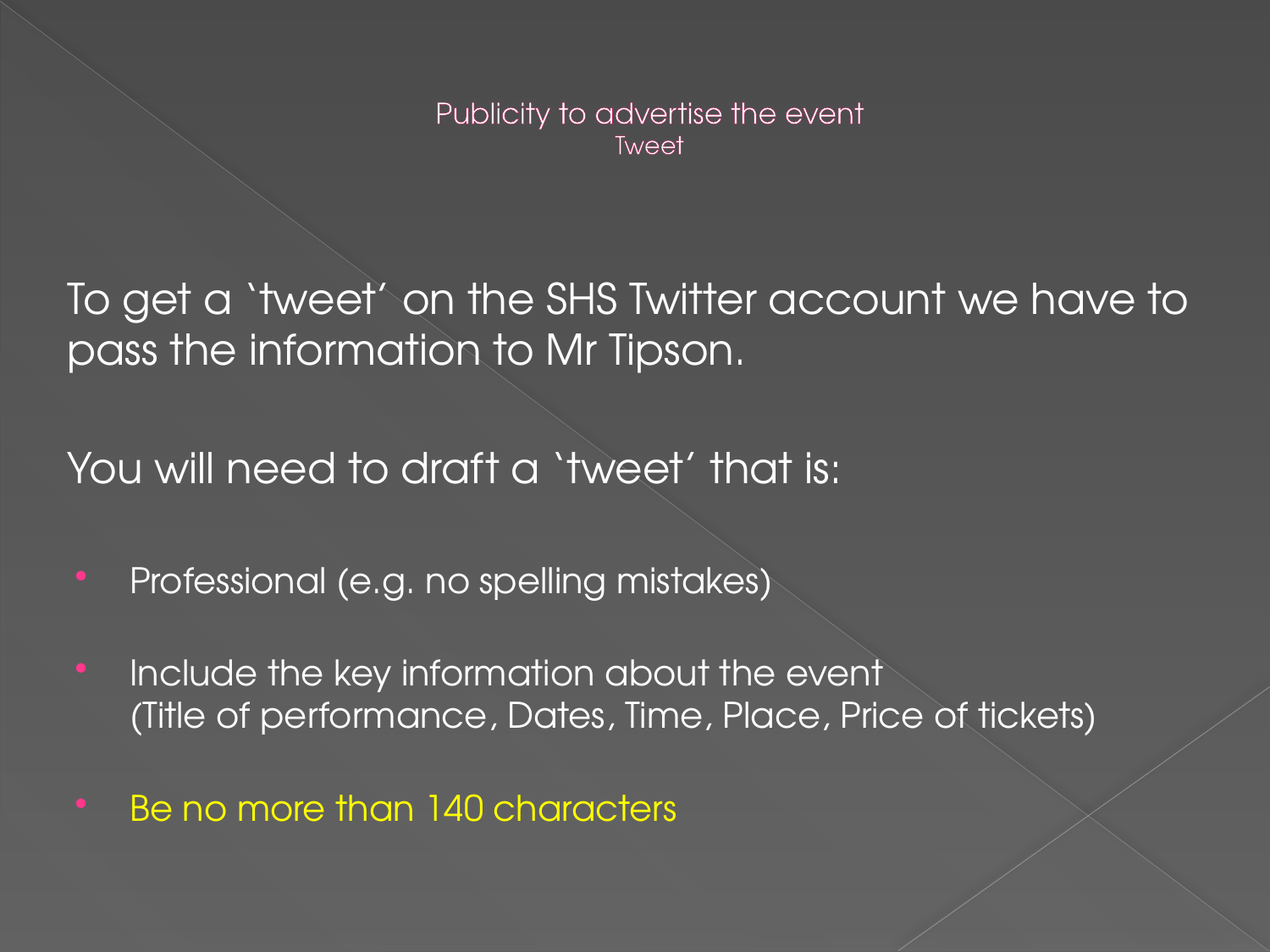

# Publicity to advertise the event Tweet
To get a ‘tweet’ on the SHS Twitter account we have to pass the information to Mr Tipson.

You will need to draft a ‘tweet’ that is:

Professional (e.g. no spelling mistakes)
Include the key information about the event
(Title of performance, Dates, Time, Place, Price of tickets)
Be no more than 140 characters